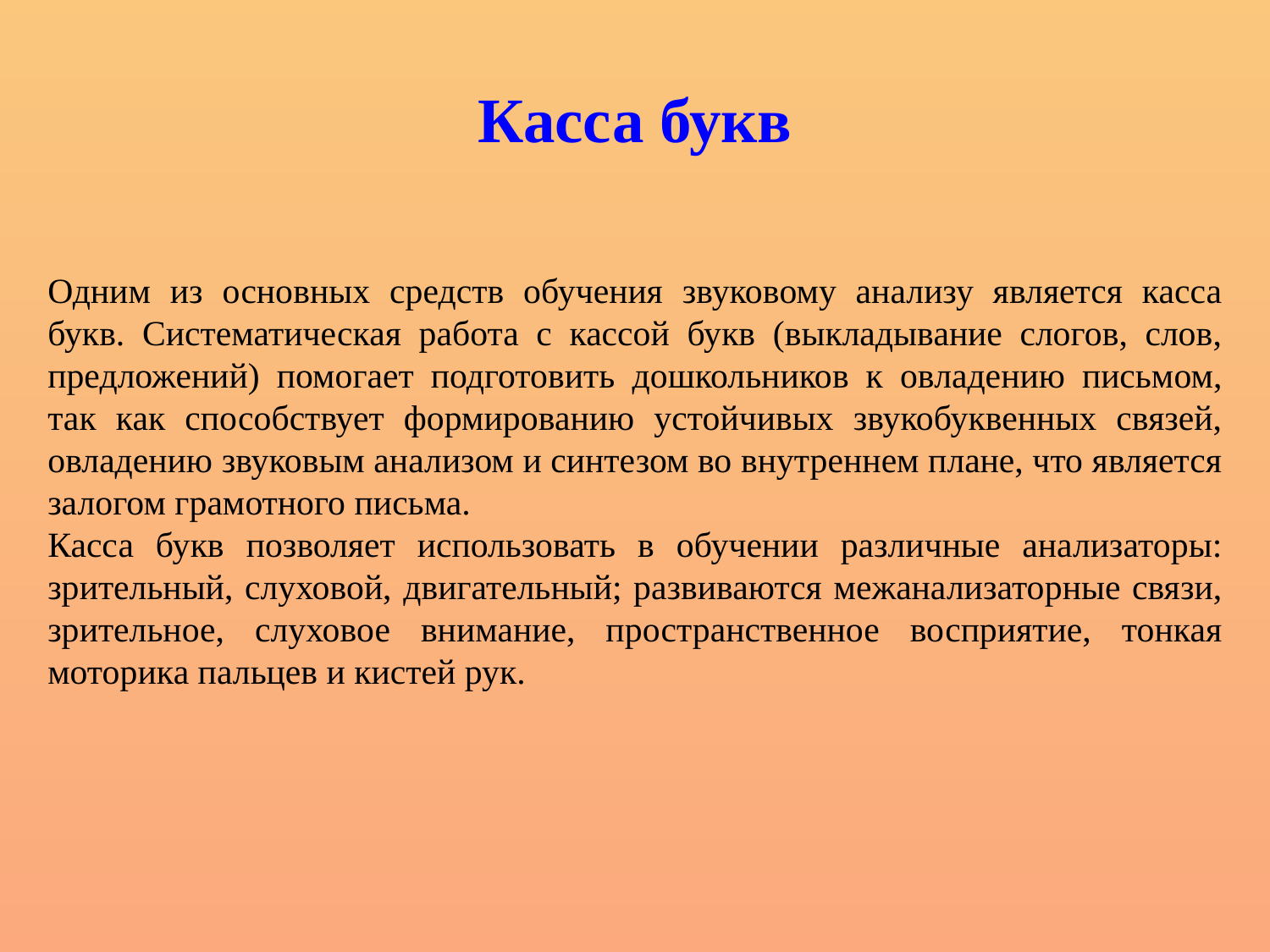

# Касса букв
Одним из основных средств обучения звуковому анализу является касса букв. Систематическая работа с кассой букв (выкладывание слогов, слов, предложений) помогает подготовить дошкольников к овладению письмом, так как способствует формированию устойчивых звукобуквенных связей, овладению звуковым анализом и синтезом во внутреннем плане, что является залогом грамотного письма.
Касса букв позволяет использовать в обучении различные анализаторы: зрительный, слуховой, двигательный; развиваются межанализаторные связи, зрительное, слуховое внимание, пространственное восприятие, тонкая моторика пальцев и кистей рук.